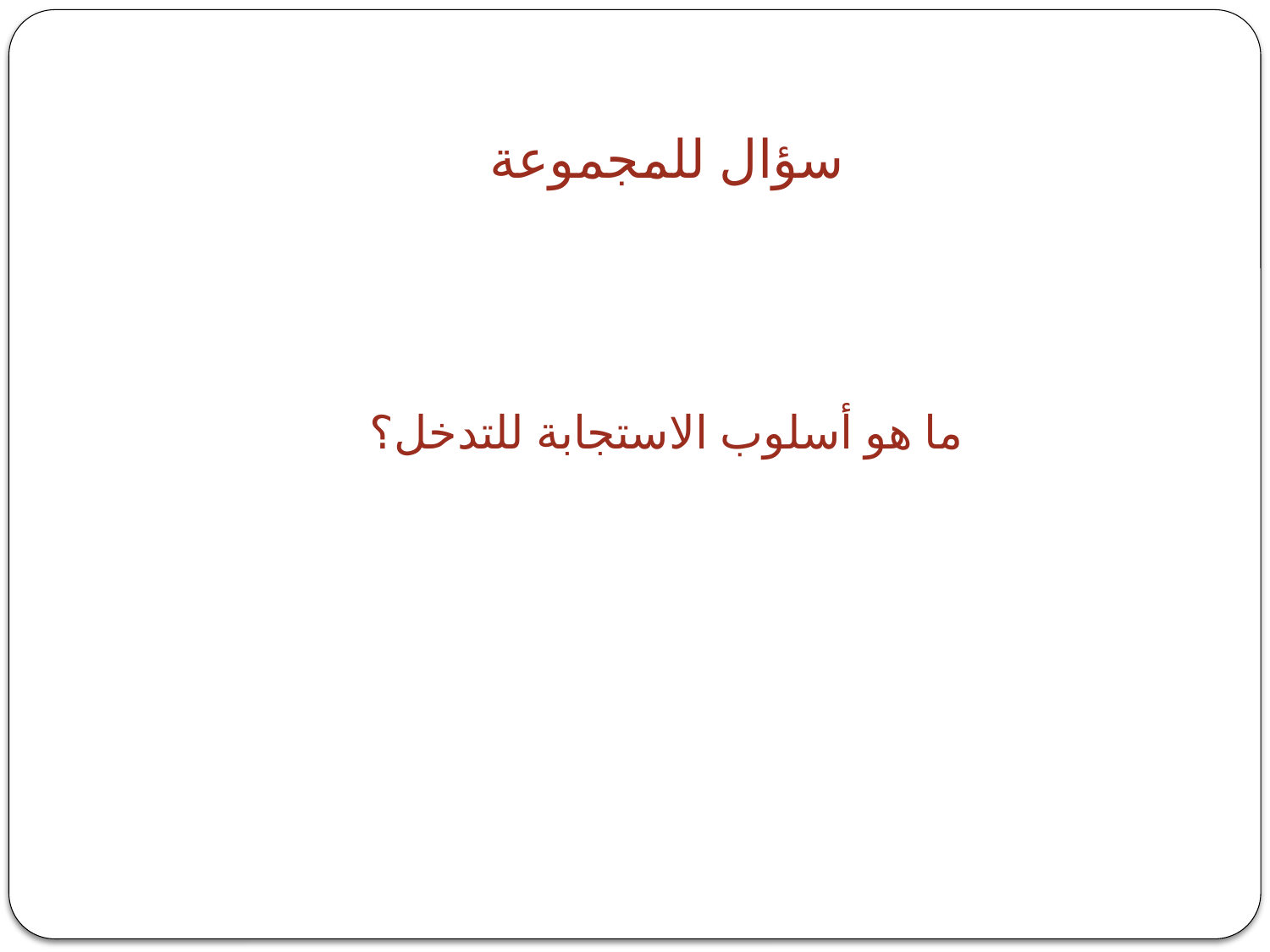

# سؤال للمجموعة

ما هو أسلوب الاستجابة للتدخل؟